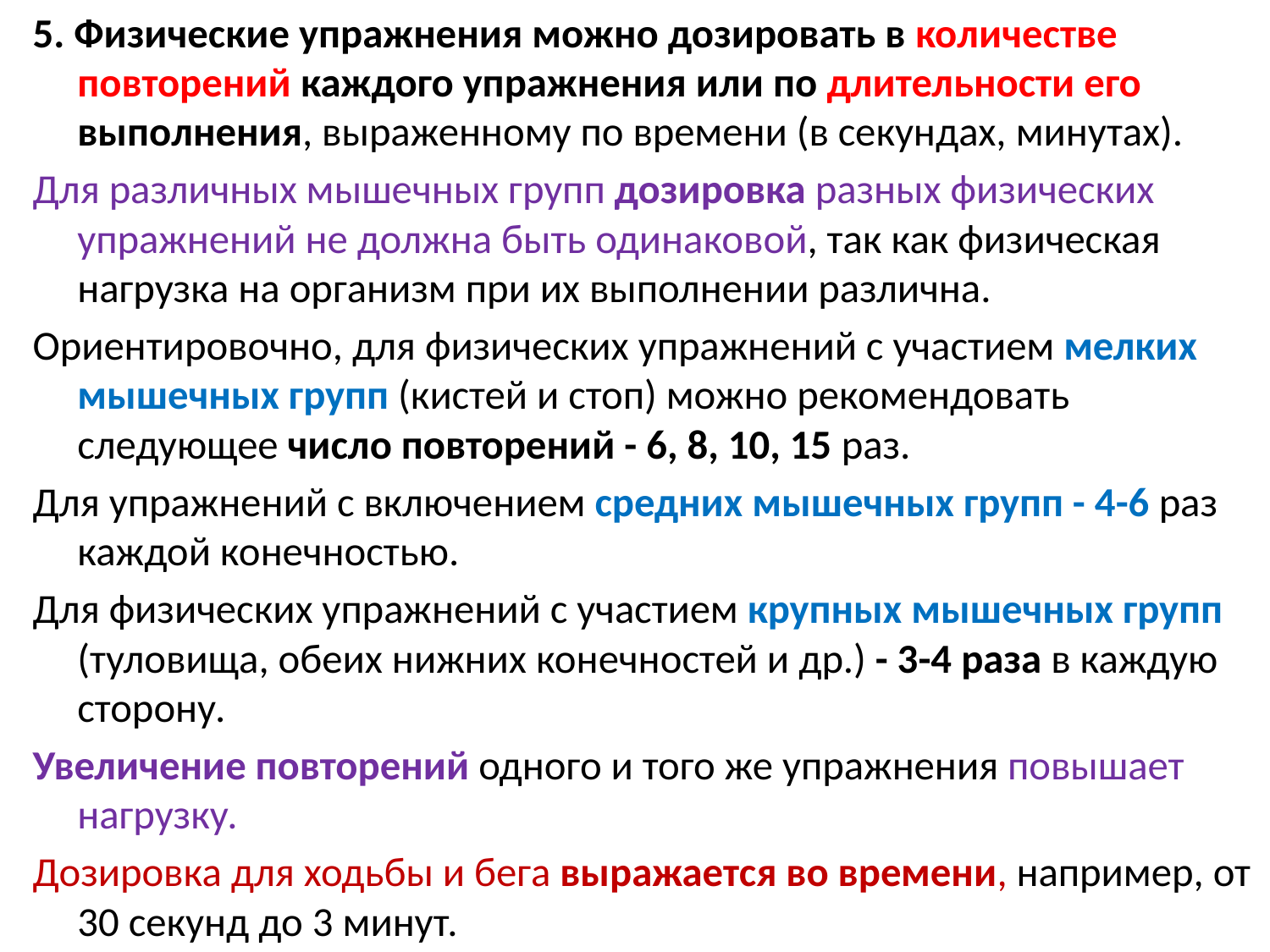

5. Физические упражнения можно дозировать в количестве повторений каждого упражнения или по длительности его выполнения, выраженному по времени (в секундах, минутах).
Для различных мышечных групп дозировка разных физических упражнений не должна быть одинаковой, так как физическая нагрузка на организм при их выполнении различна.
Ориентировочно, для физических упражнений с участием мелких мышечных групп (кистей и стоп) можно рекомендовать следующее число повторений - 6, 8, 10, 15 раз.
Для упражнений с включением средних мышечных групп - 4-6 раз каждой конечностью.
Для физических упражнений с участием крупных мышечных групп (туловища, обеих нижних конечностей и др.) - 3-4 раза в каждую сторону.
Увеличение повторений одного и того же упражнения повышает нагрузку.
Дозировка для ходьбы и бега выражается во времени, например, от 30 секунд до 3 минут.